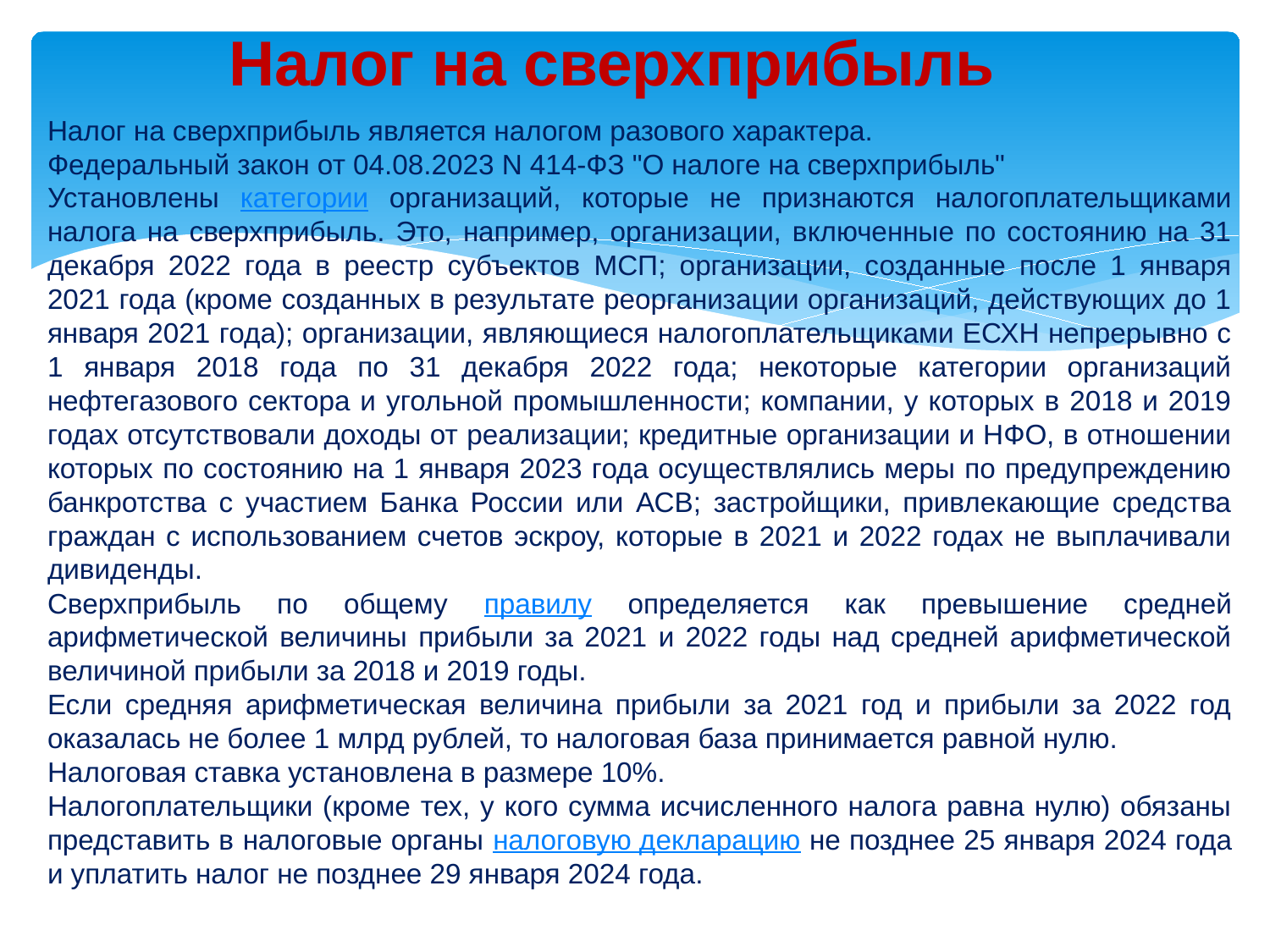

# Налог на сверхприбыль
Налог на сверхприбыль является налогом разового характера.
Федеральный закон от 04.08.2023 N 414-ФЗ "О налоге на сверхприбыль"
Установлены категории организаций, которые не признаются налогоплательщиками налога на сверхприбыль. Это, например, организации, включенные по состоянию на 31 декабря 2022 года в реестр субъектов МСП; организации, созданные после 1 января 2021 года (кроме созданных в результате реорганизации организаций, действующих до 1 января 2021 года); организации, являющиеся налогоплательщиками ЕСХН непрерывно с 1 января 2018 года по 31 декабря 2022 года; некоторые категории организаций нефтегазового сектора и угольной промышленности; компании, у которых в 2018 и 2019 годах отсутствовали доходы от реализации; кредитные организации и НФО, в отношении которых по состоянию на 1 января 2023 года осуществлялись меры по предупреждению банкротства с участием Банка России или АСВ; застройщики, привлекающие средства граждан с использованием счетов эскроу, которые в 2021 и 2022 годах не выплачивали дивиденды.
Сверхприбыль по общему правилу определяется как превышение средней арифметической величины прибыли за 2021 и 2022 годы над средней арифметической величиной прибыли за 2018 и 2019 годы.
Если средняя арифметическая величина прибыли за 2021 год и прибыли за 2022 год оказалась не более 1 млрд рублей, то налоговая база принимается равной нулю.
Налоговая ставка установлена в размере 10%.
Налогоплательщики (кроме тех, у кого сумма исчисленного налога равна нулю) обязаны представить в налоговые органы налоговую декларацию не позднее 25 января 2024 года и уплатить налог не позднее 29 января 2024 года.